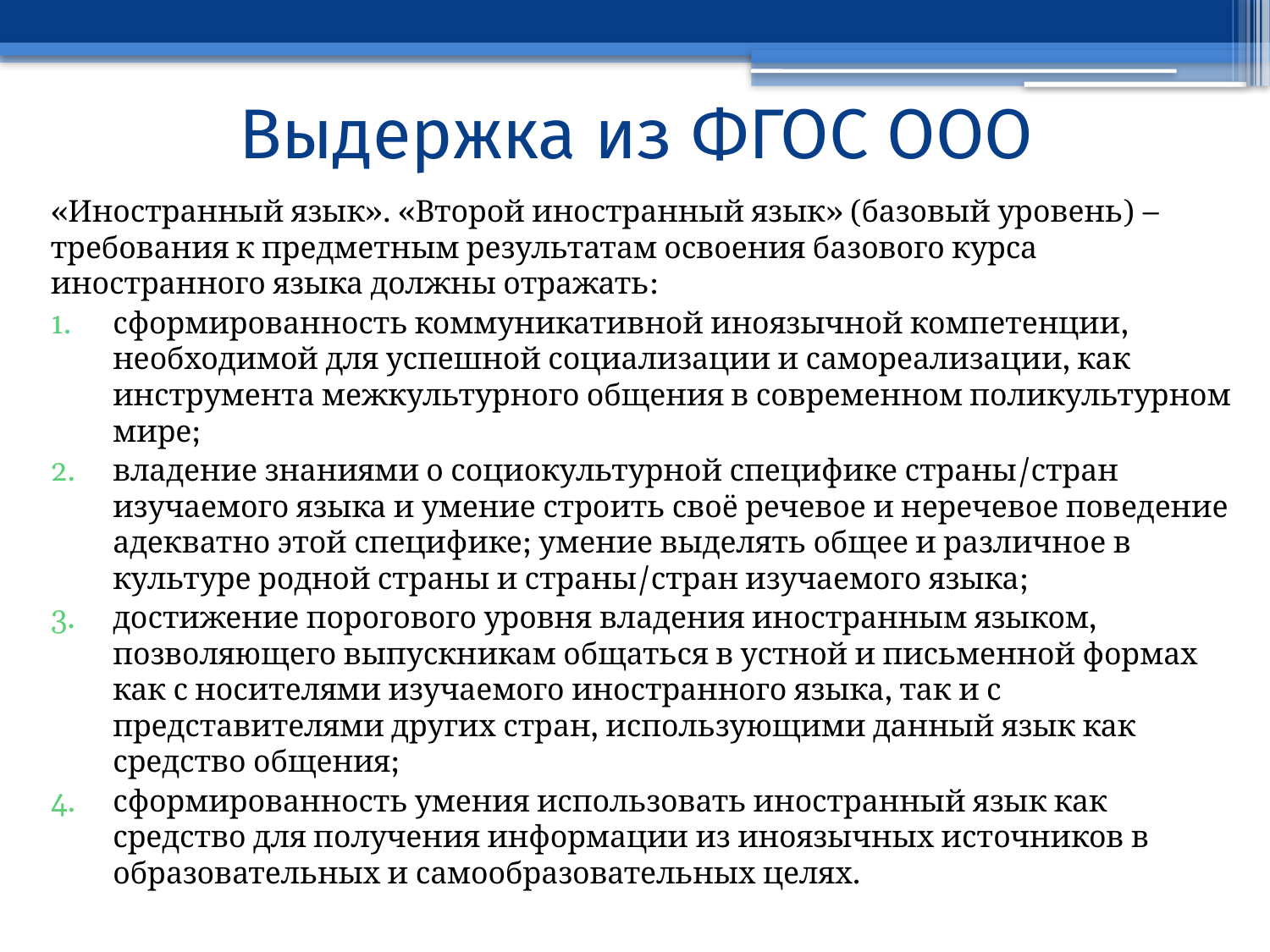

# Выдержка из ФГОС ООО
«Иностранный язык». «Второй иностранный язык» (базовый уровень) – требования к предметным результатам освоения базового курса иностранного языка должны отражать:
сформированность коммуникативной иноязычной компетенции, необходимой для успешной социализации и самореализации, как инструмента межкультурного общения в современном поликультурном мире;
владение знаниями о социокультурной специфике страны/стран изучаемого языка и умение строить своё речевое и неречевое поведение адекватно этой специфике; умение выделять общее и различное в культуре родной страны и страны/стран изучаемого языка;
достижение порогового уровня владения иностранным языком, позволяющего выпускникам общаться в устной и письменной формах как с носителями изучаемого иностранного языка, так и с представителями других стран, использующими данный язык как средство общения;
сформированность умения использовать иностранный язык как средство для получения информации из иноязычных источников в образовательных и самообразовательных целях.